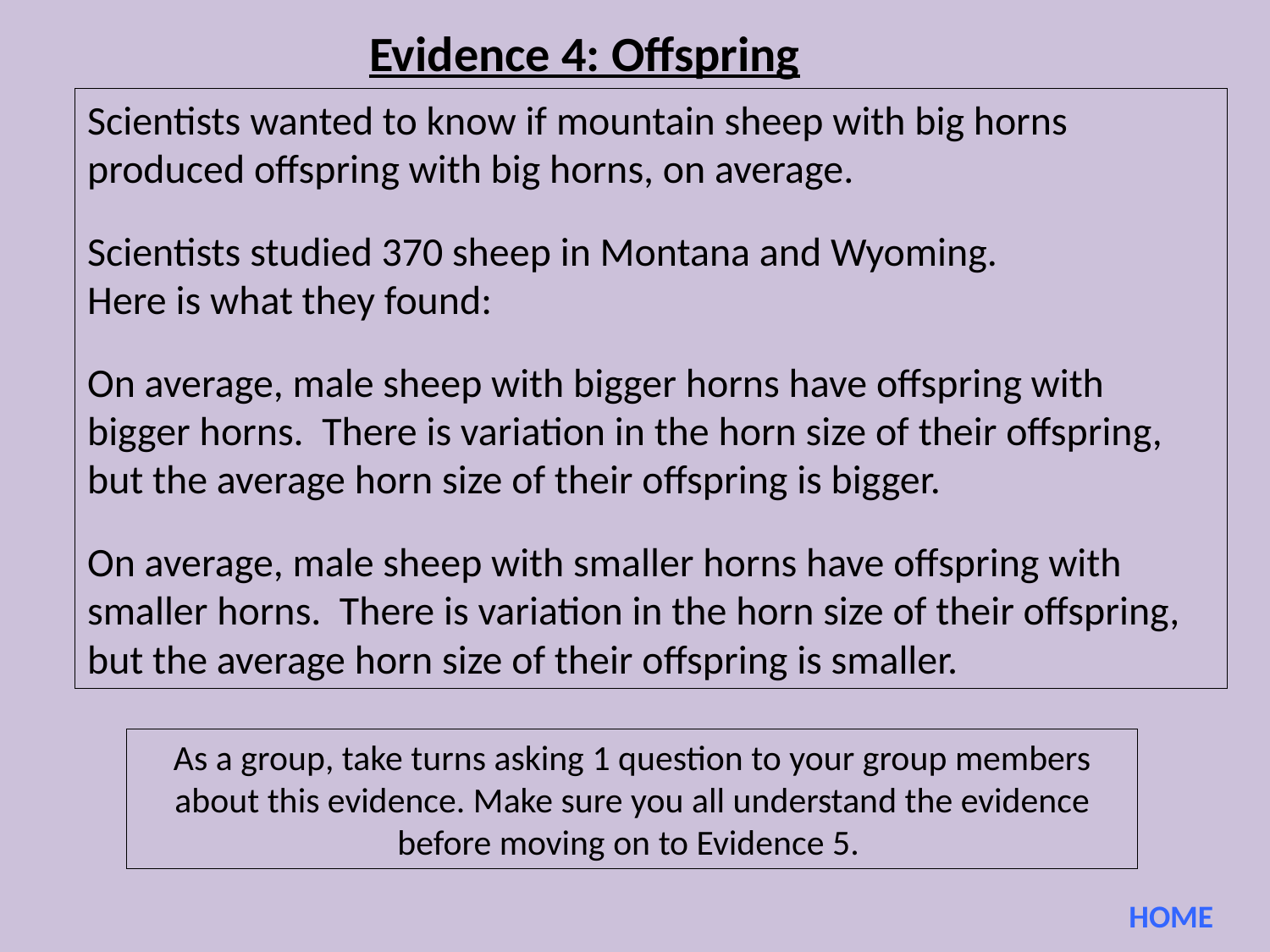

Evidence 4: Offspring
Scientists wanted to know if mountain sheep with big horns produced offspring with big horns, on average.

Scientists studied 370 sheep in Montana and Wyoming.
Here is what they found:

On average, male sheep with bigger horns have offspring with bigger horns.  There is variation in the horn size of their offspring, but the average horn size of their offspring is bigger.

On average, male sheep with smaller horns have offspring with smaller horns.  There is variation in the horn size of their offspring, but the average horn size of their offspring is smaller.
As a group, take turns asking 1 question to your group members about this evidence. Make sure you all understand the evidence before moving on to Evidence 5.
HOME